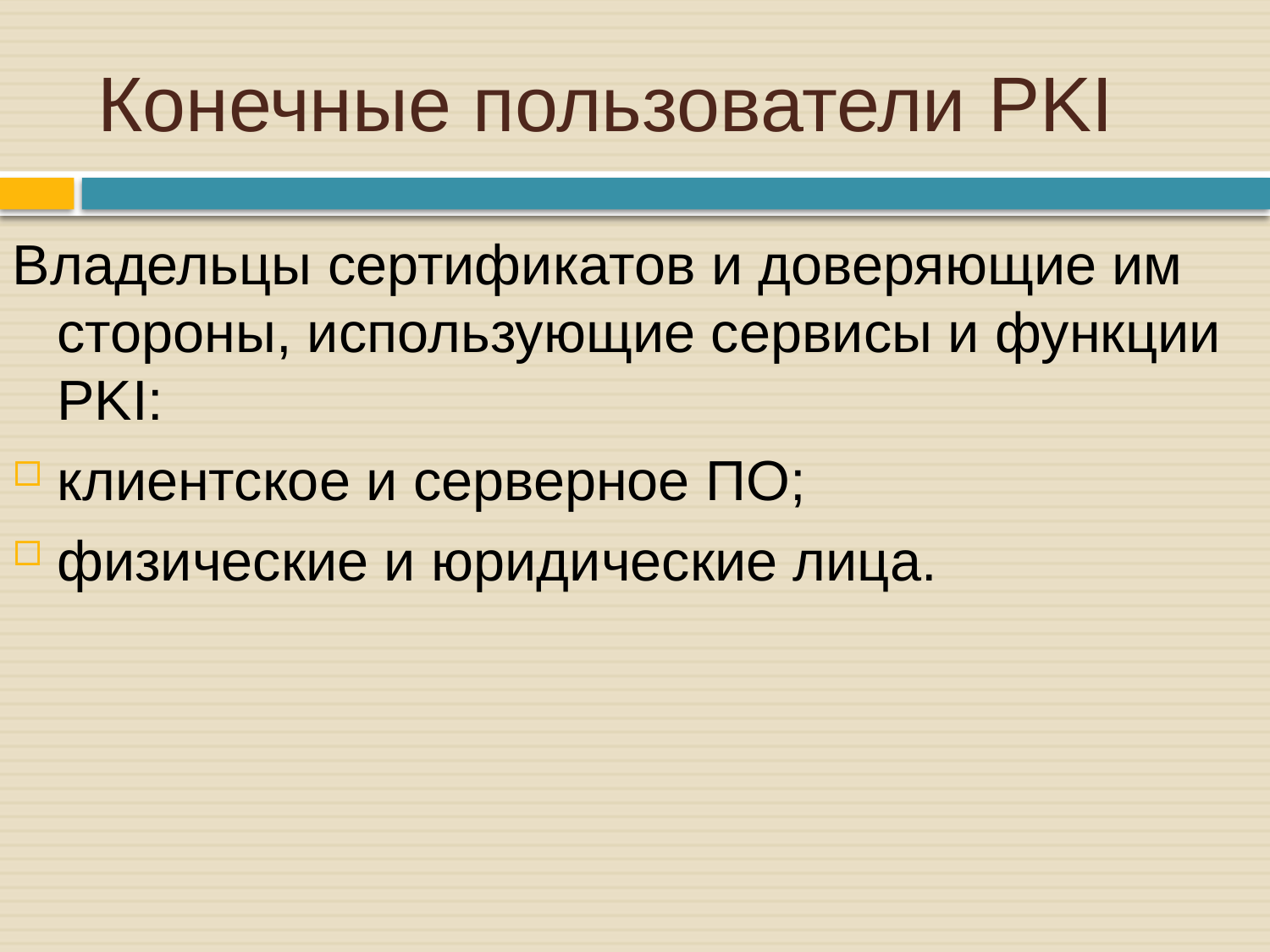

# Конечные пользователи PKI
Владельцы сертификатов и доверяющие им стороны, использующие сервисы и функции PKI:
клиентское и серверное ПО;
физические и юридические лица.